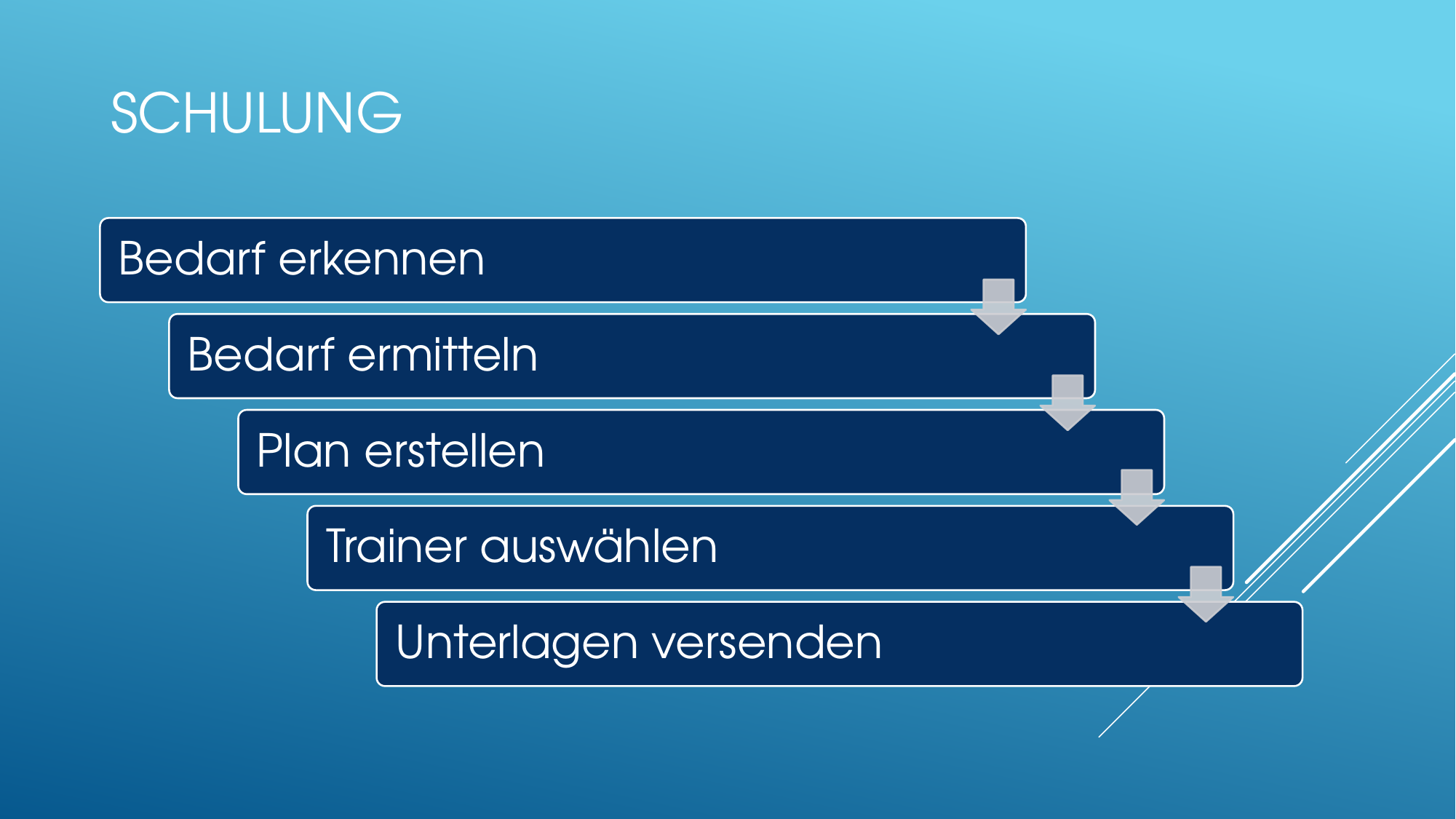

# Schulung
Bedarf erkennen
Bedarf ermitteln
Plan erstellen
Trainer auswählen
Unterlagen versenden